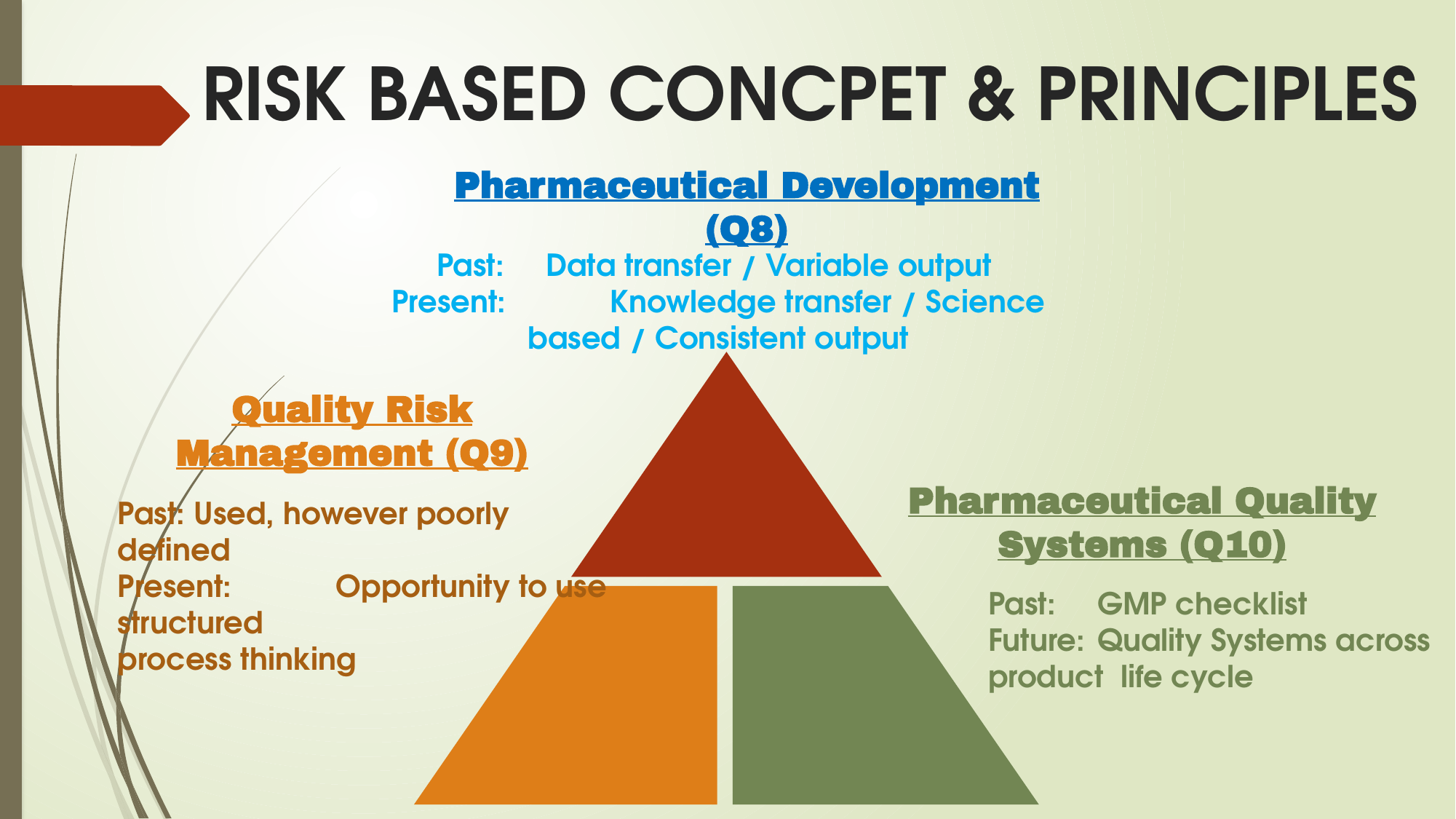

RISK BASED CONCPET & PRINCIPLES
Pharmaceutical Development (Q8)
Past:	Data transfer / Variable output
Present:	Knowledge transfer / Science based / Consistent output

Quality Risk Management (Q9)
Past: Used, however poorly defined
Present:	Opportunity to use structured
process thinking
Pharmaceutical Quality Systems (Q10)
Past:	GMP checklist
Future:	Quality Systems across product  life cycle